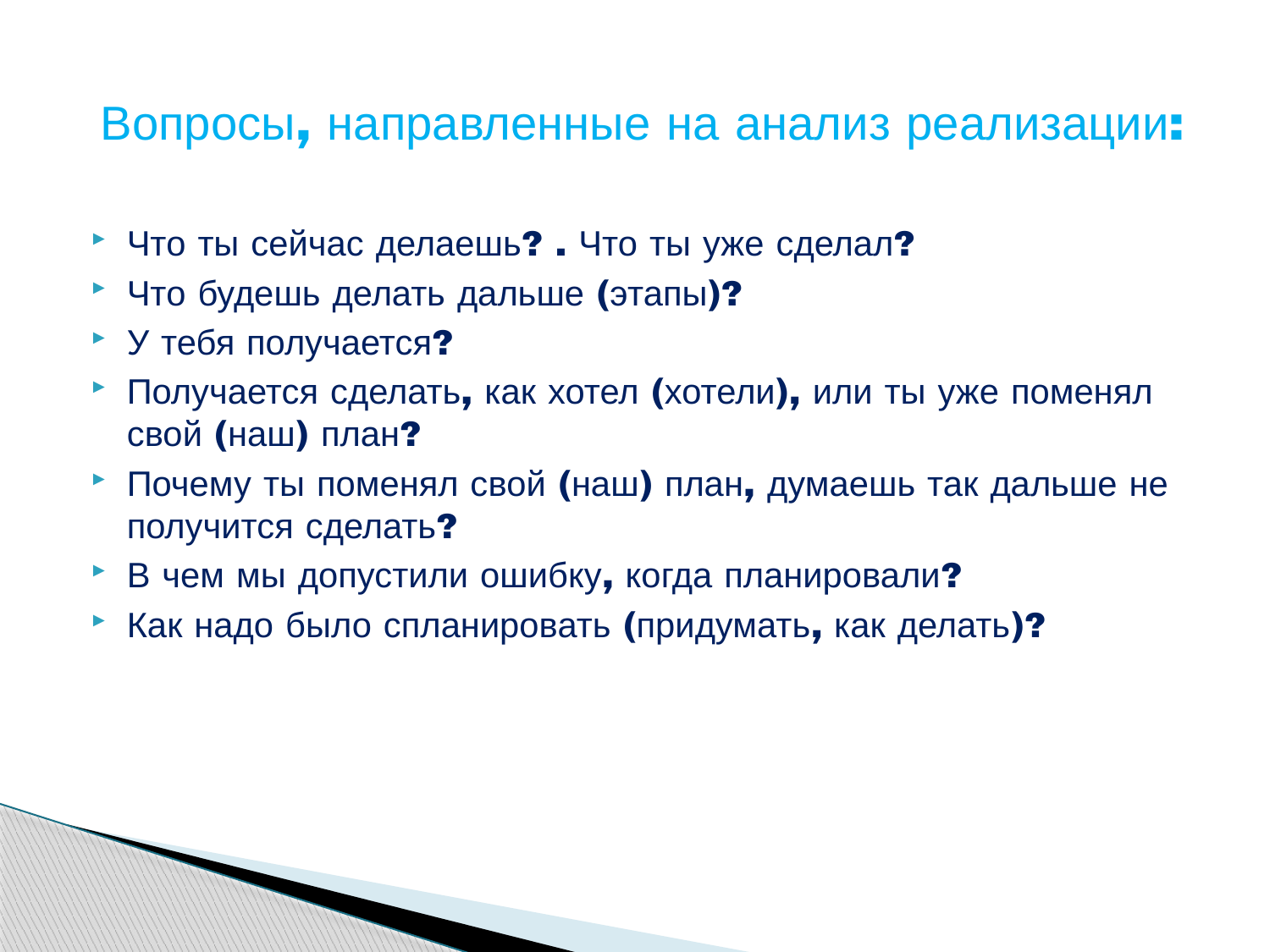

Вопросы, направленные на анализ реализации:

Что ты сейчас делаешь? . Что ты уже сделал?
Что будешь делать дальше (этапы)?
У тебя получается?
Получается сделать, как хотел (хотели), или ты уже поменял свой (наш) план?
Почему ты поменял свой (наш) план, думаешь так дальше не получится сделать?
В чем мы допустили ошибку, когда планировали?
Как надо было спланировать (придумать, как делать)?